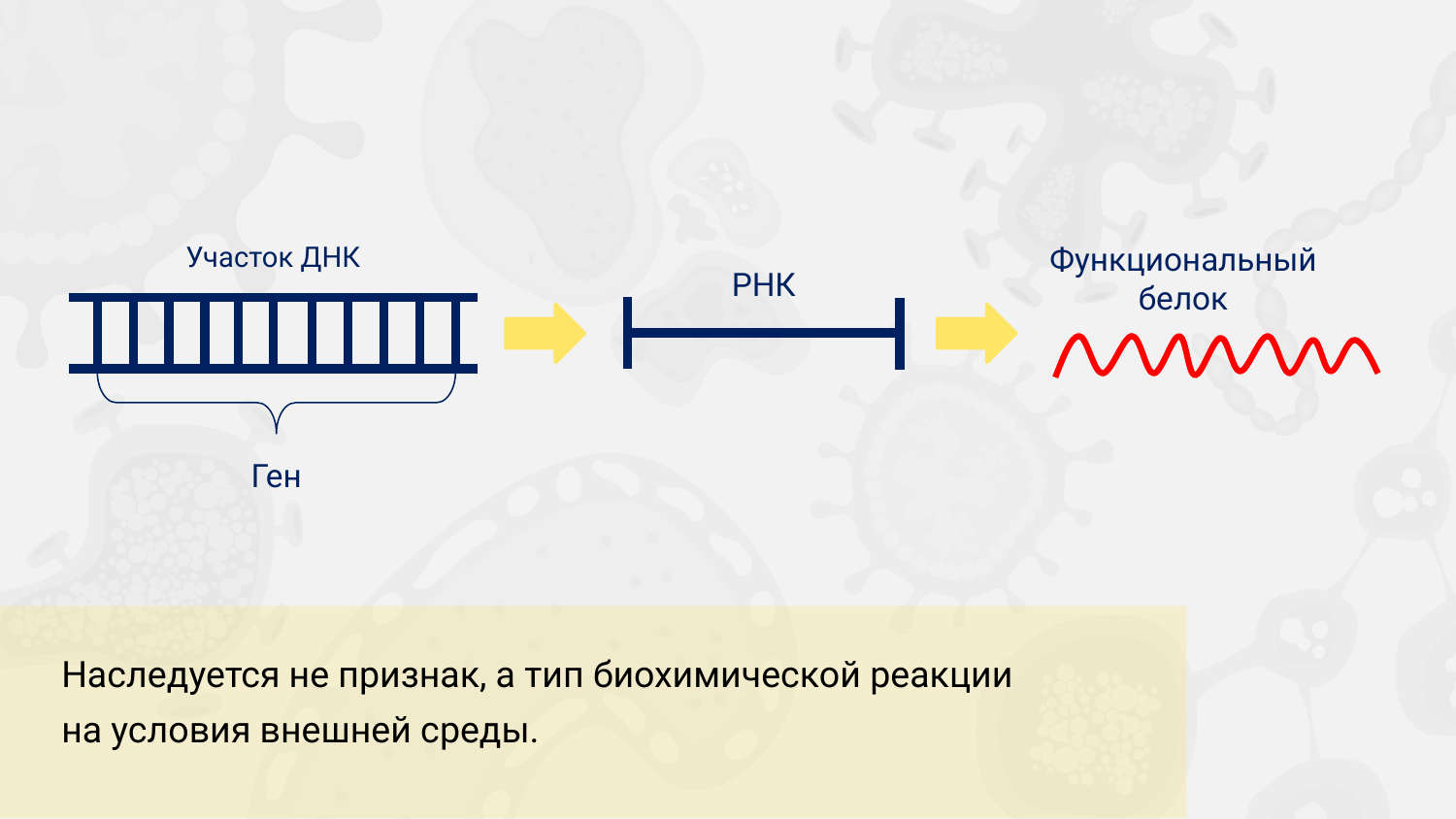

Участок ДНК
Функциональный белок
РНК

Ген

Наследуется не признак, а тип биохимической реакции
на условия внешней среды.